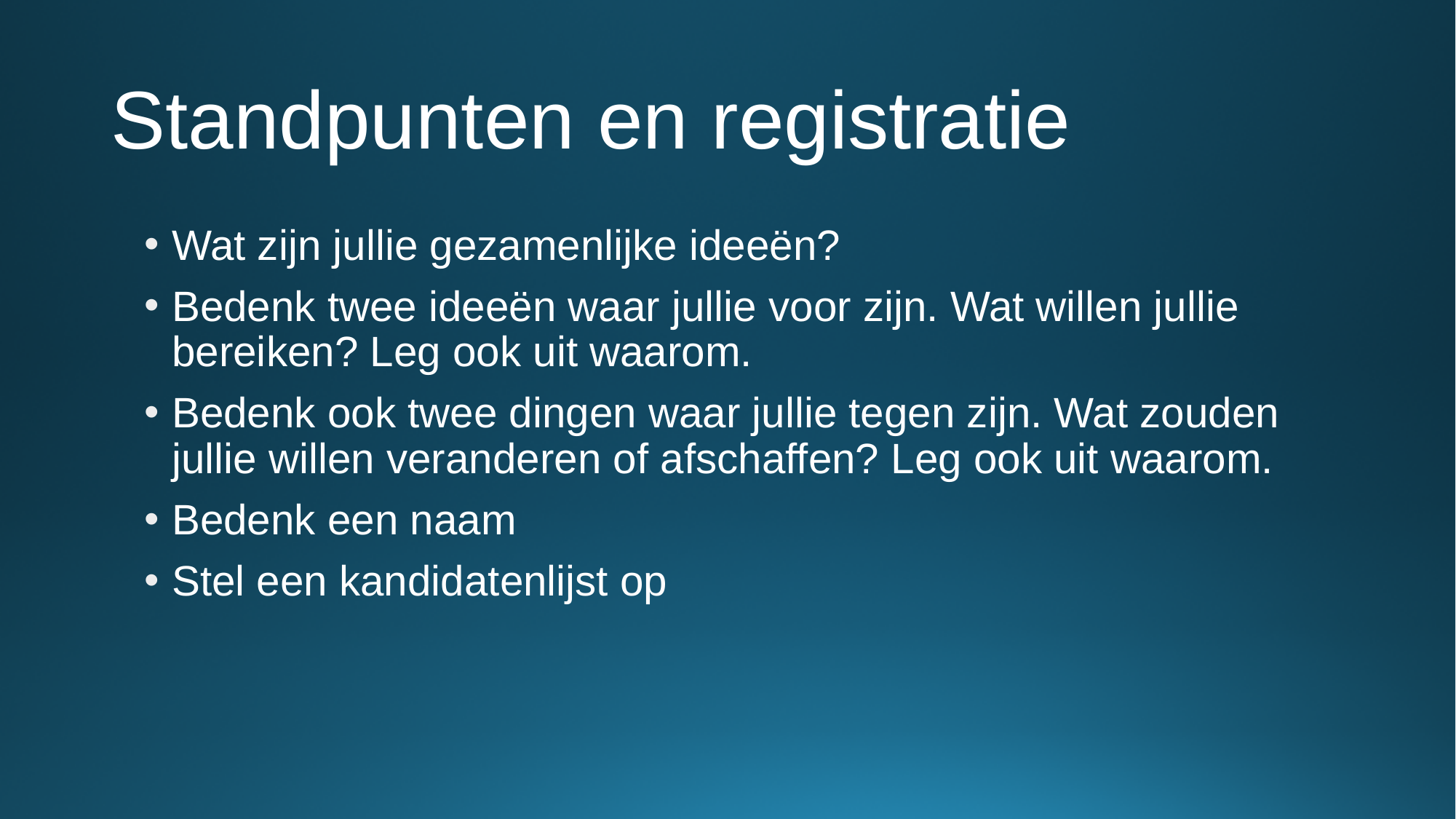

# Standpunten en registratie
Wat zijn jullie gezamenlijke ideeën?
Bedenk twee ideeën waar jullie voor zijn. Wat willen jullie bereiken? Leg ook uit waarom.
Bedenk ook twee dingen waar jullie tegen zijn. Wat zouden jullie willen veranderen of afschaffen? Leg ook uit waarom.
Bedenk een naam
Stel een kandidatenlijst op